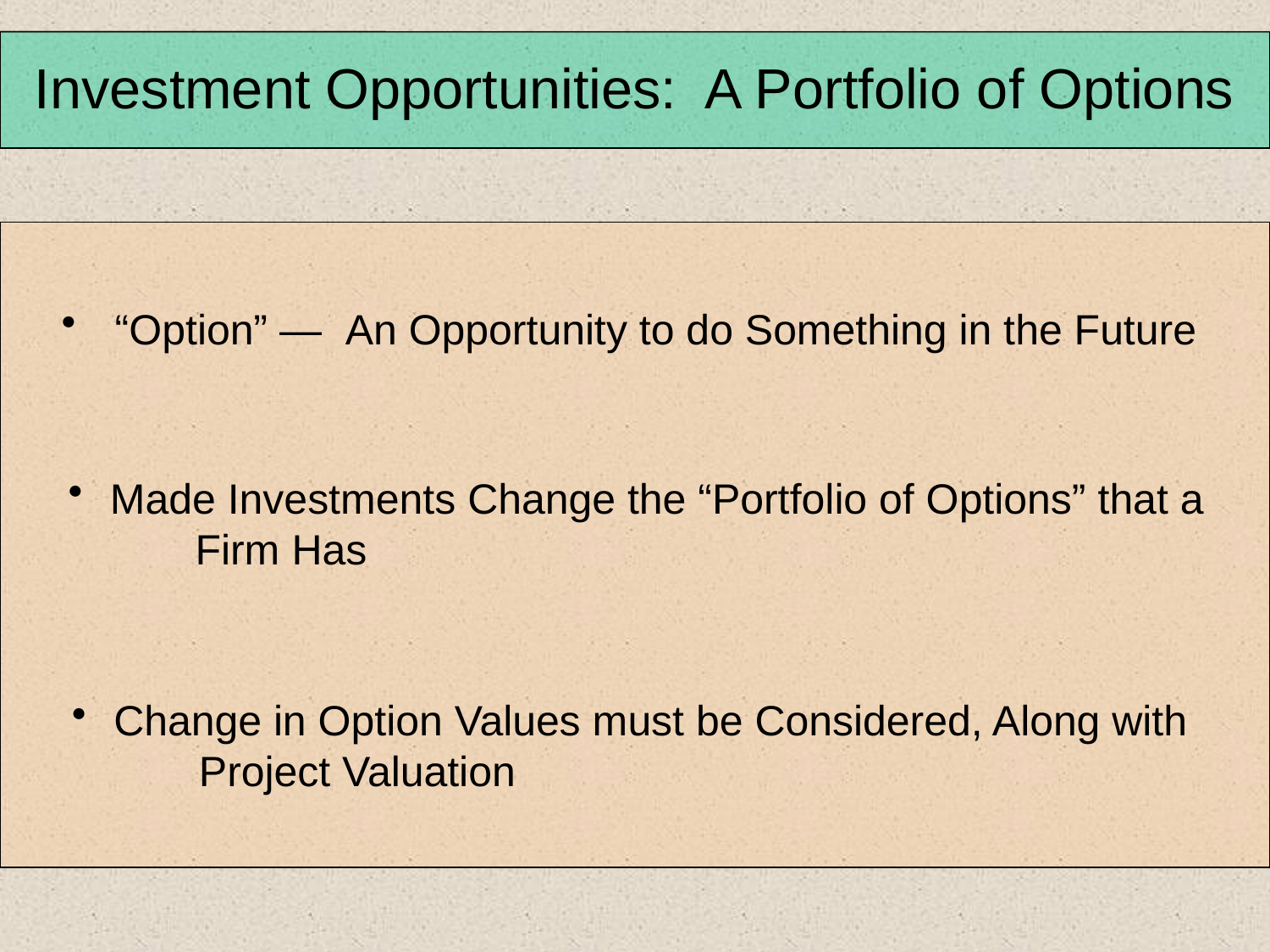

Investment Opportunities:  A Portfolio of Options

  “Option” —	An Opportunity to do Something in the Future
 Made Investments Change the “Portfolio of Options” that a
	Firm Has
 Change in Option Values must be Considered, Along with
	Project Valuation